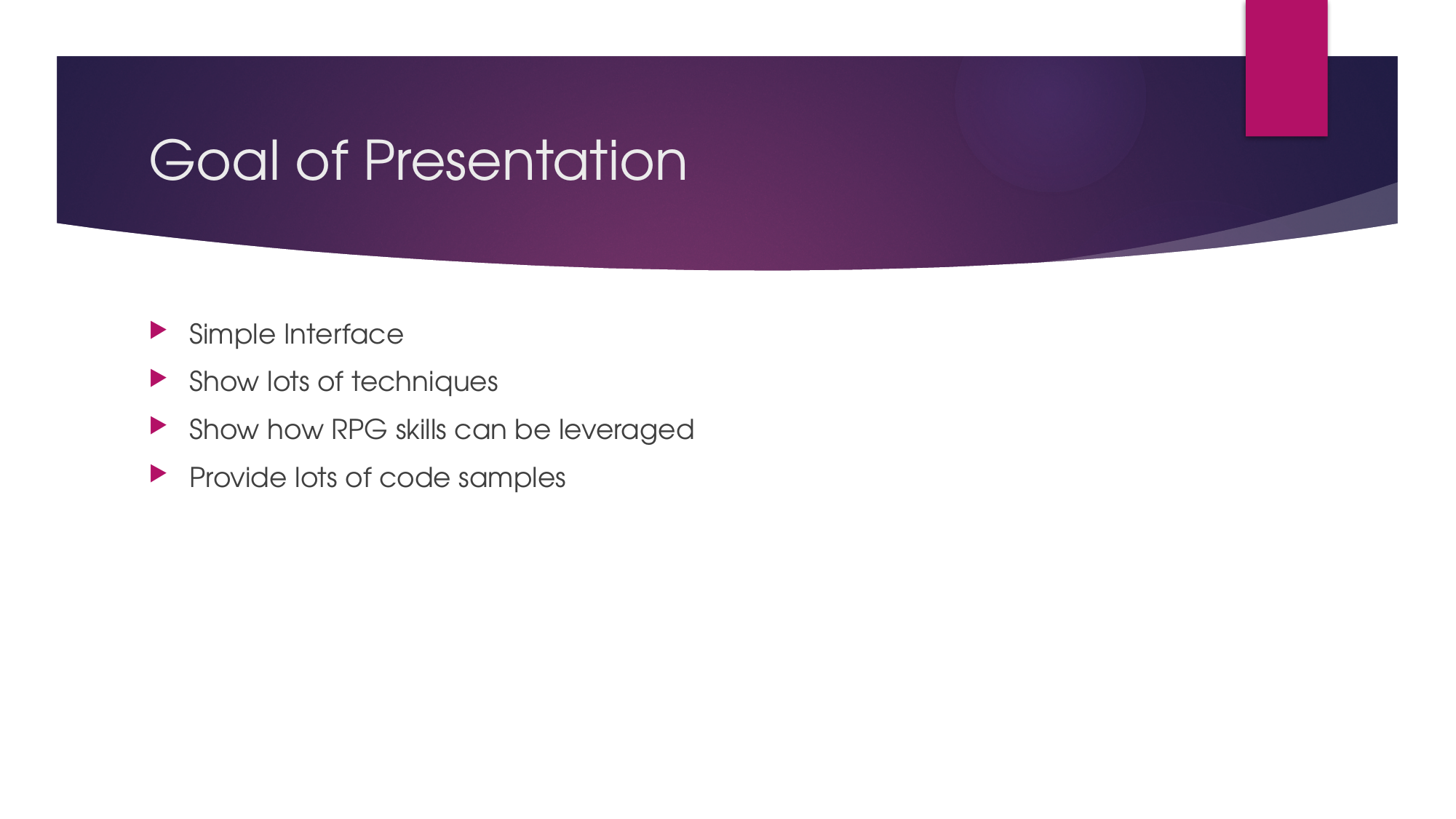

# Goal of Presentation
Simple Interface
Show lots of techniques
Show how RPG skills can be leveraged
Provide lots of code samples